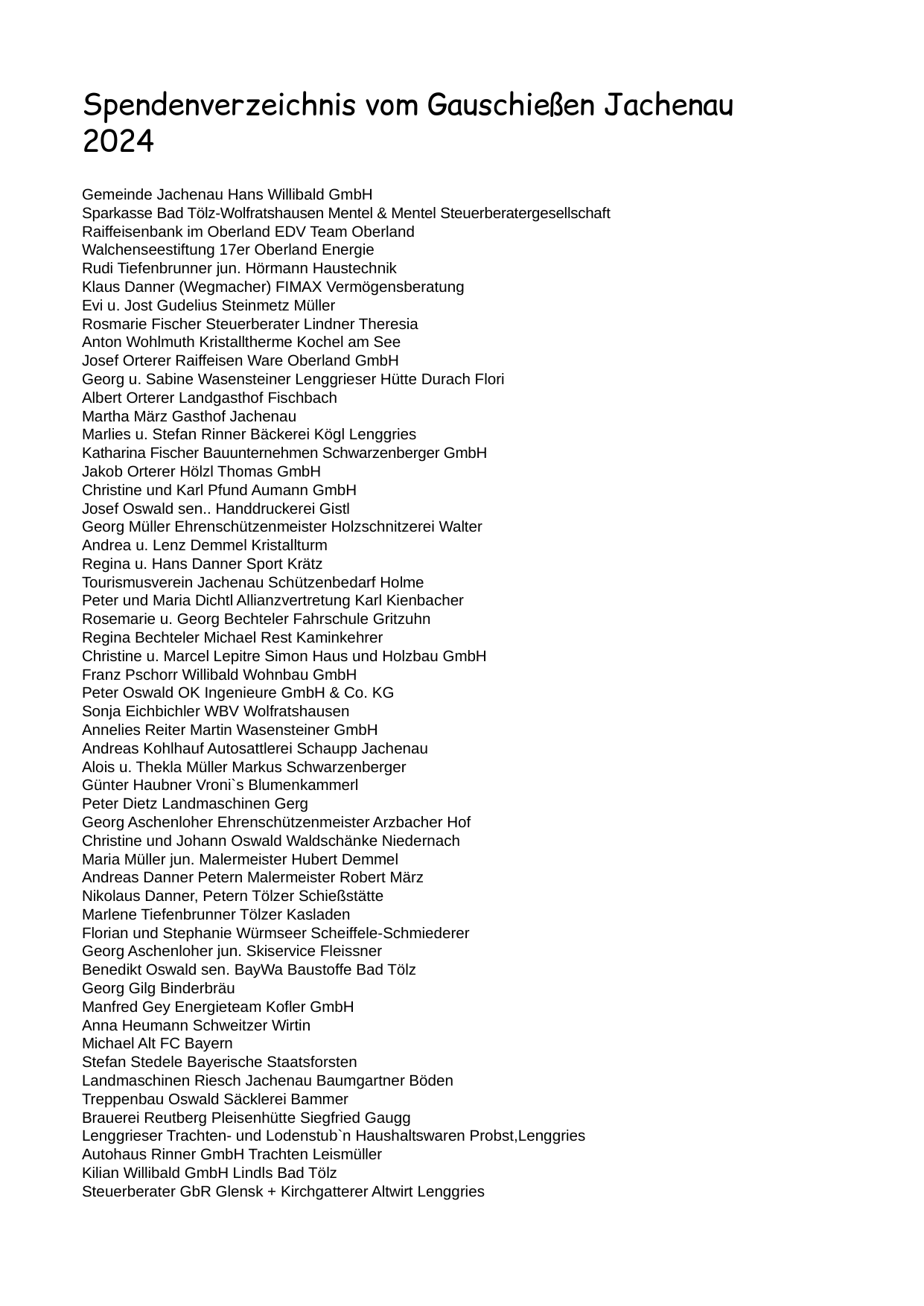

Spendenverzeichnis vom Gauschießen Jachenau 2024
Gemeinde Jachenau Hans Willibald GmbH
Sparkasse Bad Tölz-Wolfratshausen Mentel & Mentel Steuerberatergesellschaft
Raiffeisenbank im Oberland EDV Team Oberland
Walchenseestiftung 17er Oberland Energie
Rudi Tiefenbrunner jun. Hörmann Haustechnik
Klaus Danner (Wegmacher) FIMAX Vermögensberatung
Evi u. Jost Gudelius Steinmetz Müller
Rosmarie Fischer Steuerberater Lindner Theresia
Anton Wohlmuth Kristalltherme Kochel am See
Josef Orterer Raiffeisen Ware Oberland GmbH
Georg u. Sabine Wasensteiner Lenggrieser Hütte Durach Flori
Albert Orterer Landgasthof Fischbach
Martha März Gasthof Jachenau
Marlies u. Stefan Rinner Bäckerei Kögl Lenggries
Katharina Fischer Bauunternehmen Schwarzenberger GmbH
Jakob Orterer Hölzl Thomas GmbH
Christine und Karl Pfund Aumann GmbH
Josef Oswald sen.. Handdruckerei Gistl
Georg Müller Ehrenschützenmeister Holzschnitzerei Walter
Andrea u. Lenz Demmel Kristallturm
Regina u. Hans Danner Sport Krätz
Tourismusverein Jachenau Schützenbedarf Holme
Peter und Maria Dichtl Allianzvertretung Karl Kienbacher
Rosemarie u. Georg Bechteler Fahrschule Gritzuhn
Regina Bechteler Michael Rest Kaminkehrer
Christine u. Marcel Lepitre Simon Haus und Holzbau GmbH
Franz Pschorr Willibald Wohnbau GmbH
Peter Oswald OK Ingenieure GmbH & Co. KG
Sonja Eichbichler WBV Wolfratshausen
Annelies Reiter Martin Wasensteiner GmbH
Andreas Kohlhauf Autosattlerei Schaupp Jachenau
Alois u. Thekla Müller Markus Schwarzenberger
Günter Haubner Vroni`s Blumenkammerl
Peter Dietz Landmaschinen Gerg
Georg Aschenloher Ehrenschützenmeister Arzbacher Hof
Christine und Johann Oswald Waldschänke Niedernach
Maria Müller jun. Malermeister Hubert Demmel
Andreas Danner Petern Malermeister Robert März
Nikolaus Danner, Petern Tölzer Schießstätte
Marlene Tiefenbrunner Tölzer Kasladen
Florian und Stephanie Würmseer Scheiffele-Schmiederer
Georg Aschenloher jun. Skiservice Fleissner
Benedikt Oswald sen. BayWa Baustoffe Bad Tölz
Georg Gilg Binderbräu
Manfred Gey Energieteam Kofler GmbH
Anna Heumann Schweitzer Wirtin
Michael Alt FC Bayern
Stefan Stedele Bayerische Staatsforsten
Landmaschinen Riesch Jachenau Baumgartner Böden
Treppenbau Oswald Säcklerei Bammer
Brauerei Reutberg Pleisenhütte Siegfried Gaugg
Lenggrieser Trachten- und Lodenstub`n Haushaltswaren Probst,Lenggries
Autohaus Rinner GmbH Trachten Leismüller
Kilian Willibald GmbH Lindls Bad Tölz
Steuerberater GbR Glensk + Kirchgatterer Altwirt Lenggries